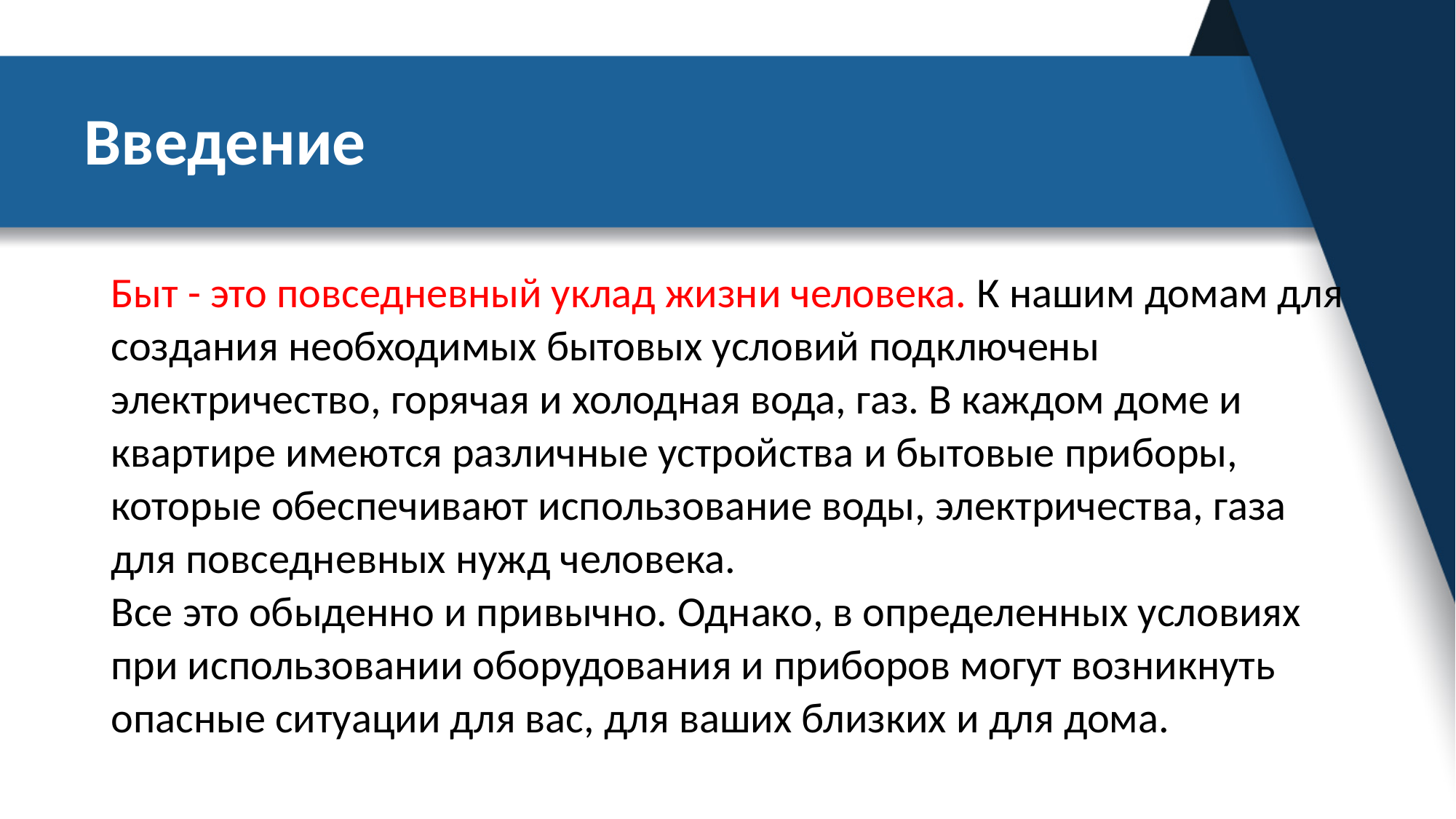

# Введение
Быт - это повседневный уклад жизни человека. К нашим домам для создания необходимых бытовых условий подключены электричество, горячая и холодная вода, газ. В каждом доме и квартире имеются различные устройства и бытовые приборы, которые обеспечивают использование воды, электричества, газа для повседневных нужд человека.
Все это обыденно и привычно. Однако, в определенных условиях при использовании оборудования и приборов могут возникнуть опасные ситуации для вас, для ваших близких и для дома.